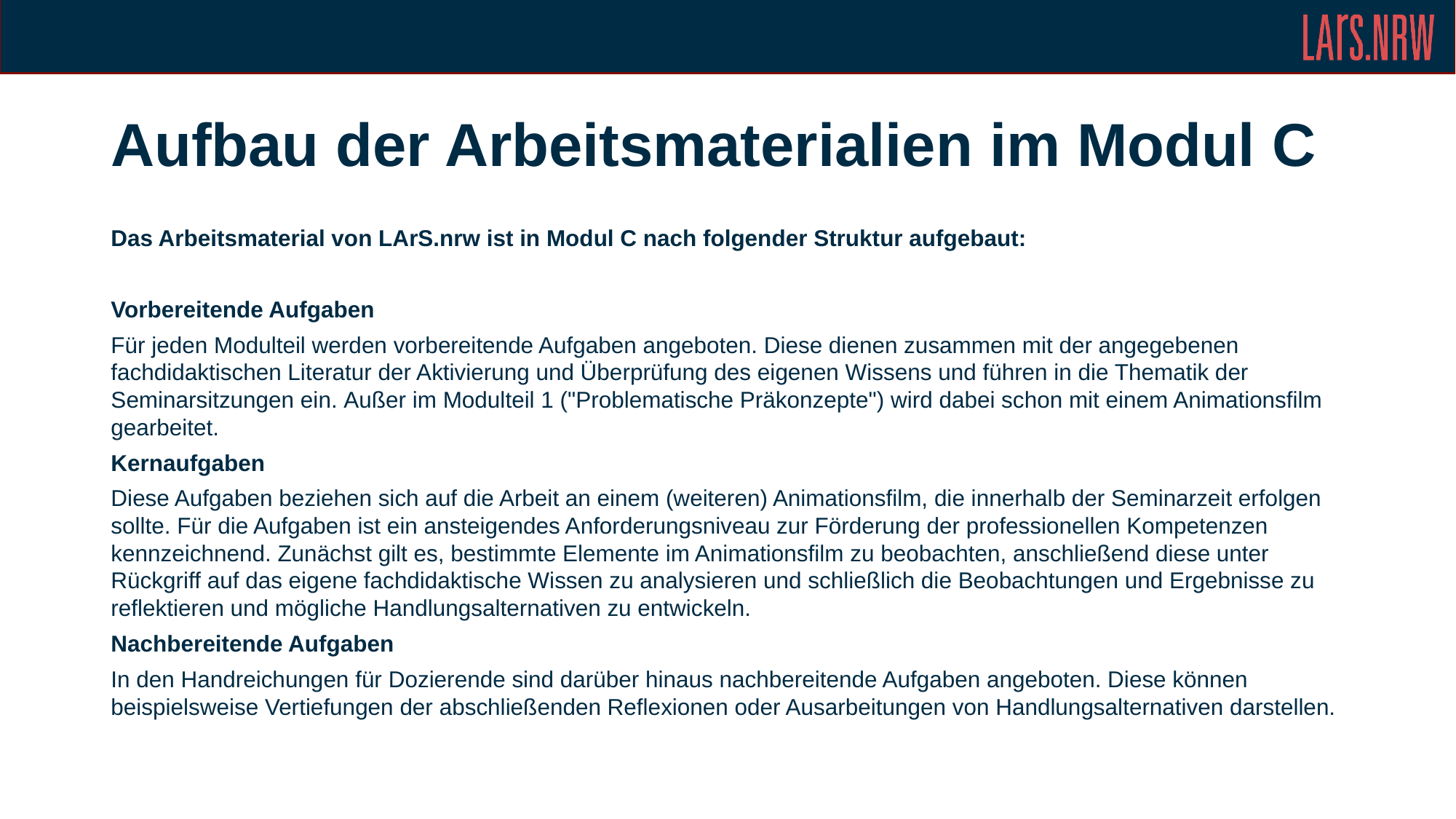

# Aufbau der Arbeitsmaterialien im Modul C
Das Arbeitsmaterial von LArS.nrw ist in Modul C nach folgender Struktur aufgebaut:

Vorbereitende Aufgaben
Für jeden Modulteil werden vorbereitende Aufgaben angeboten. Diese dienen zusammen mit der angegebenen fachdidaktischen Literatur der Aktivierung und Überprüfung des eigenen Wissens und führen in die Thematik der Seminarsitzungen ein. Außer im Modulteil 1 ("Problematische Präkonzepte") wird dabei schon mit einem Animationsfilm gearbeitet.
Kernaufgaben
Diese Aufgaben beziehen sich auf die Arbeit an einem (weiteren) Animationsfilm, die innerhalb der Seminarzeit erfolgen sollte. Für die Aufgaben ist ein ansteigendes Anforderungsniveau zur Förderung der professionellen Kompetenzen kennzeichnend. Zunächst gilt es, bestimmte Elemente im Animationsfilm zu beobachten, anschließend diese unter Rückgriff auf das eigene fachdidaktische Wissen zu analysieren und schließlich die Beobachtungen und Ergebnisse zu reflektieren und mögliche Handlungsalternativen zu entwickeln.
Nachbereitende Aufgaben
In den Handreichungen für Dozierende sind darüber hinaus nachbereitende Aufgaben angeboten. Diese können beispielsweise Vertiefungen der abschließenden Reflexionen oder Ausarbeitungen von Handlungsalternativen darstellen.